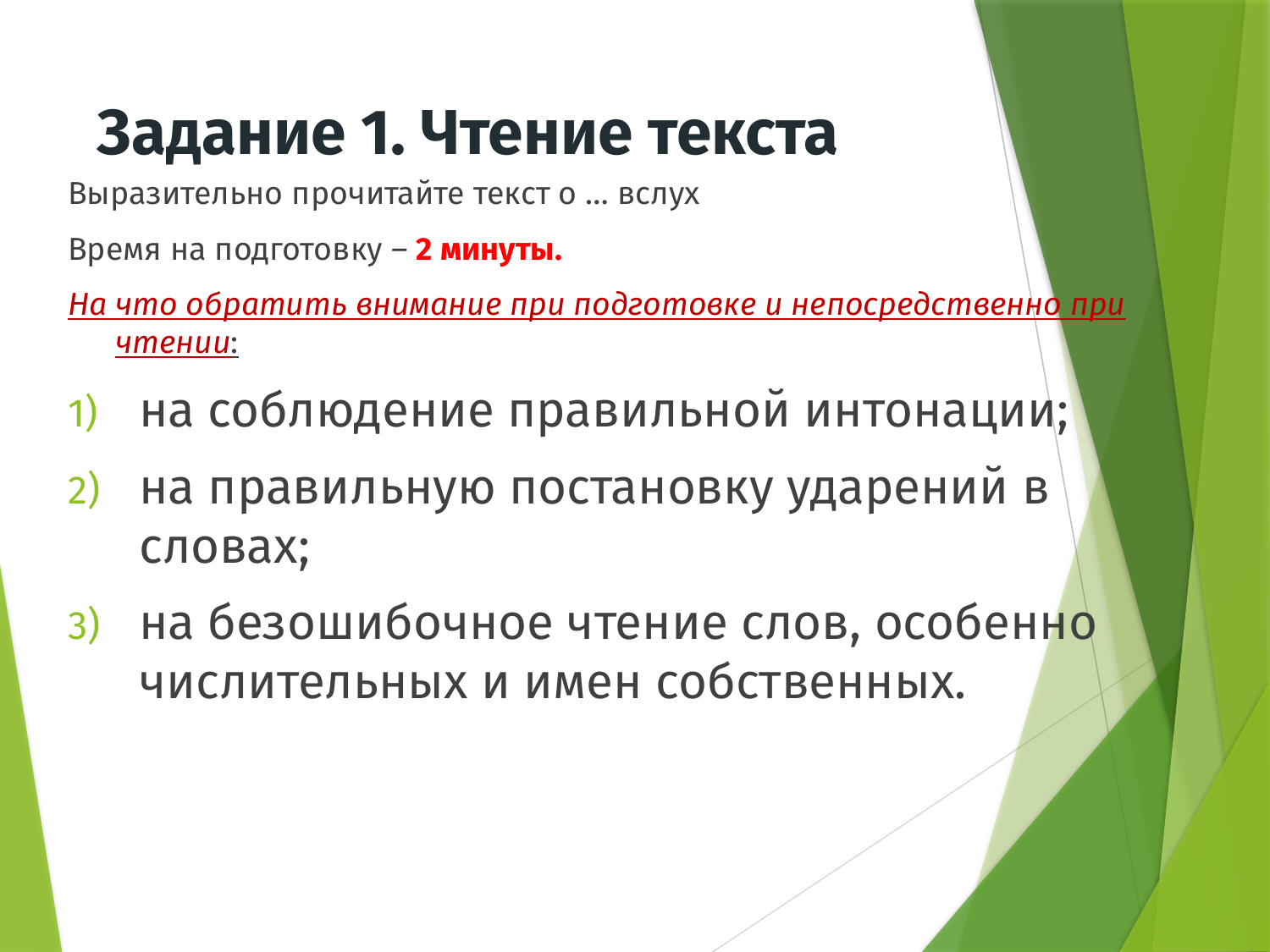

# Задание 1. Чтение текста
Выразительно прочитайте текст о … вслух
Время на подготовку – 2 минуты.
На что обратить внимание при подготовке и непосредственно при чтении:
на соблюдение правильной интонации;
на правильную постановку ударений в словах;
на безошибочное чтение слов, особенно числительных и имен собственных.